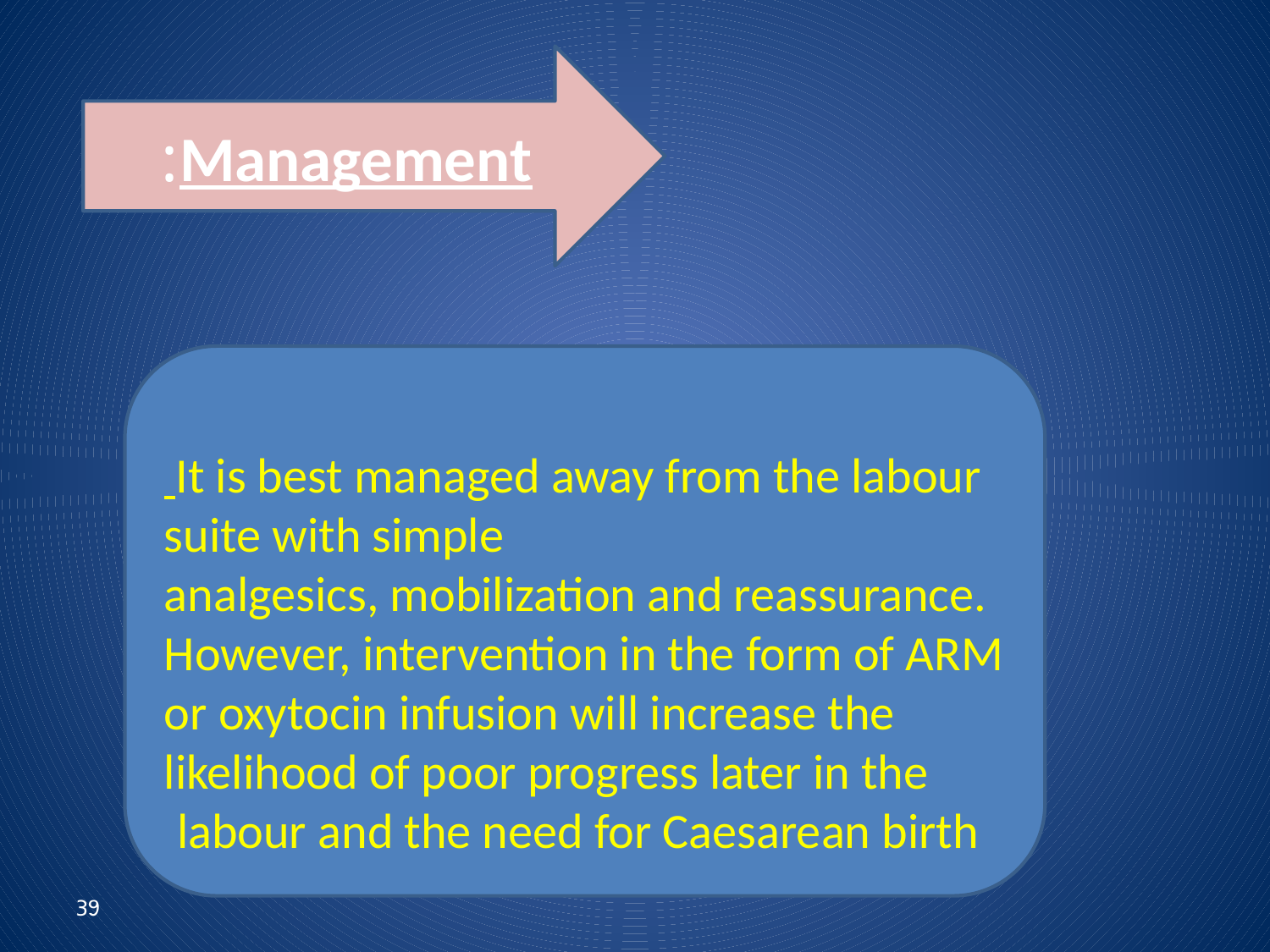

Management:

 
 
 It is best managed away from the labour suite with simple
analgesics, mobilization and reassurance.
However, intervention in the form of ARM or oxytocin infusion will increase the likelihood of poor progress later in the labour and the need for Caesarean birth
39